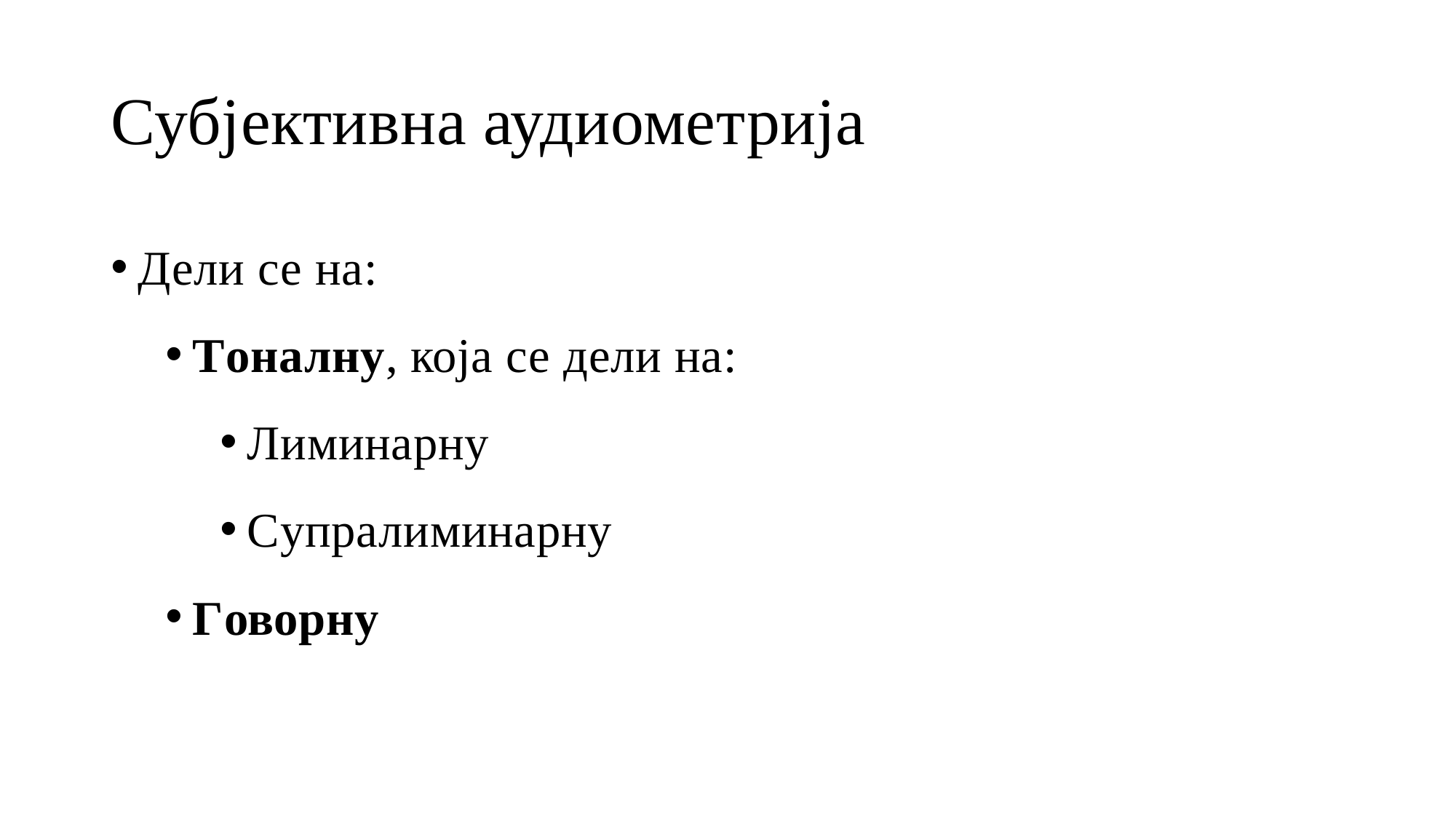

# Субјективна аудиометрија
Дели се на:
Тоналну, која се дели на:
Лиминарну
Супралиминарну
Говорну